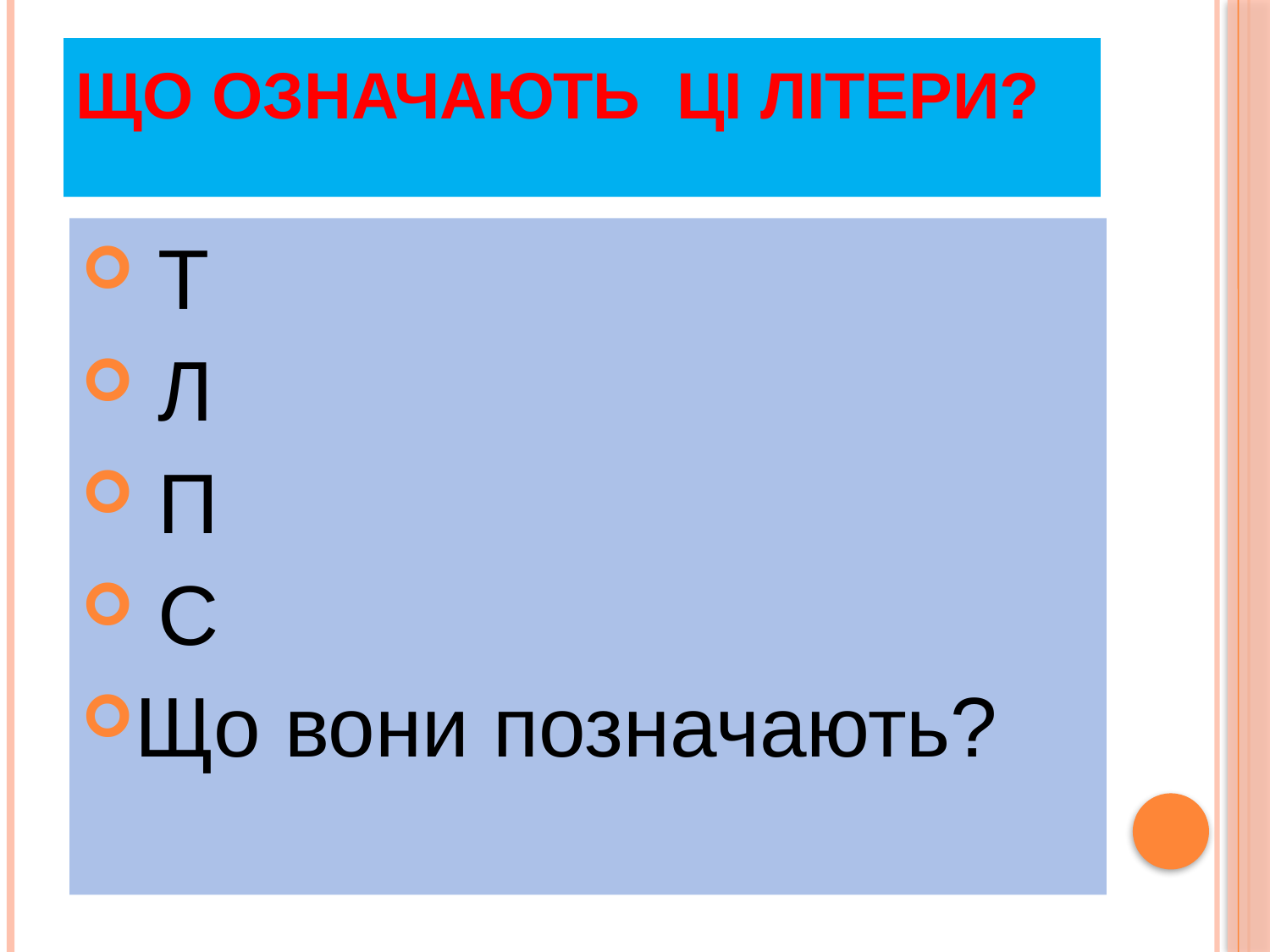

# Що означають  ці літери?
 Т
 Л
 П
 С
Що вони позначають?